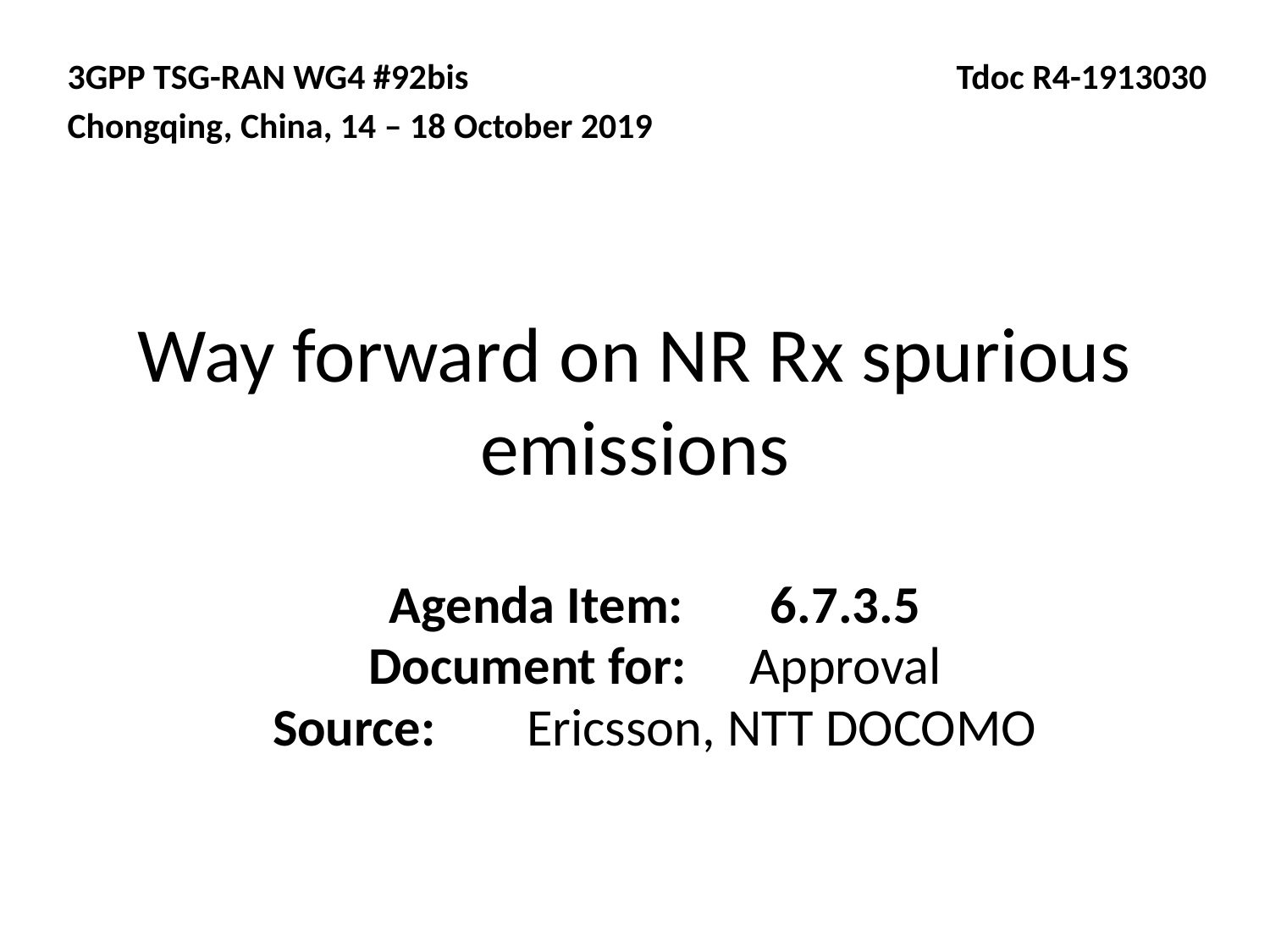

3GPP TSG-RAN WG4 #92bis				Tdoc R4-1913030
Chongqing, China, 14 – 18 October 2019
# Way forward on NR Rx spurious emissions
Agenda Item:	6.7.3.5
Document for:	Approval
Source: 	Ericsson, NTT DOCOMO